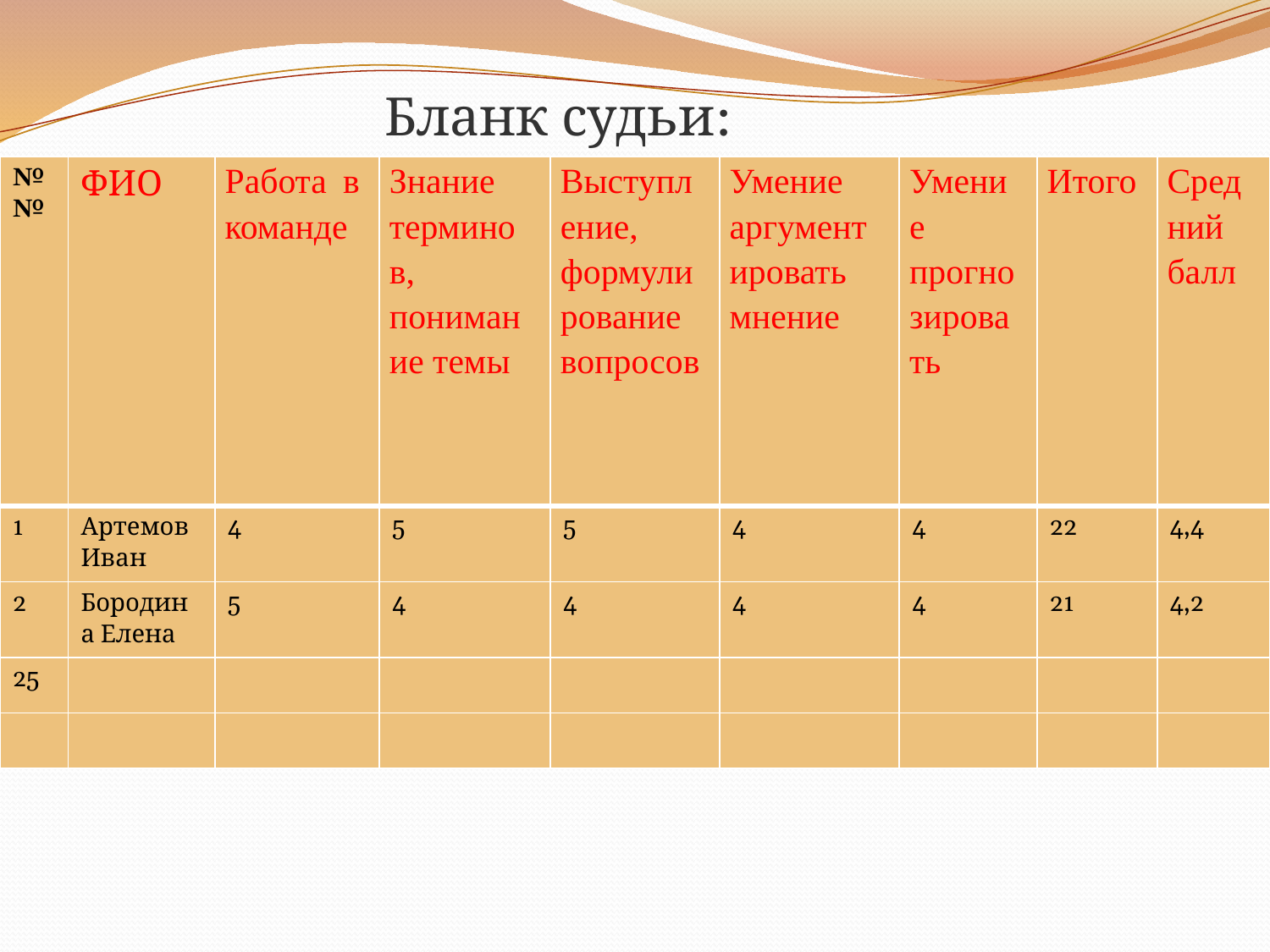

# Бланк судьи:
| №№ | ФИО | Работа в команде | Знание терминов, понимание темы | Выступление, формулирование вопросов | Умение аргументировать мнение | Умение прогнозировать | Итого | Средний балл |
| --- | --- | --- | --- | --- | --- | --- | --- | --- |
| 1 | Артемов Иван | 4 | 5 | 5 | 4 | 4 | 22 | 4,4 |
| 2 | Бородина Елена | 5 | 4 | 4 | 4 | 4 | 21 | 4,2 |
| 25 |  |  |  |  |  |  |  |  |
| 1 |  |  |  |  |  |  |  |  |